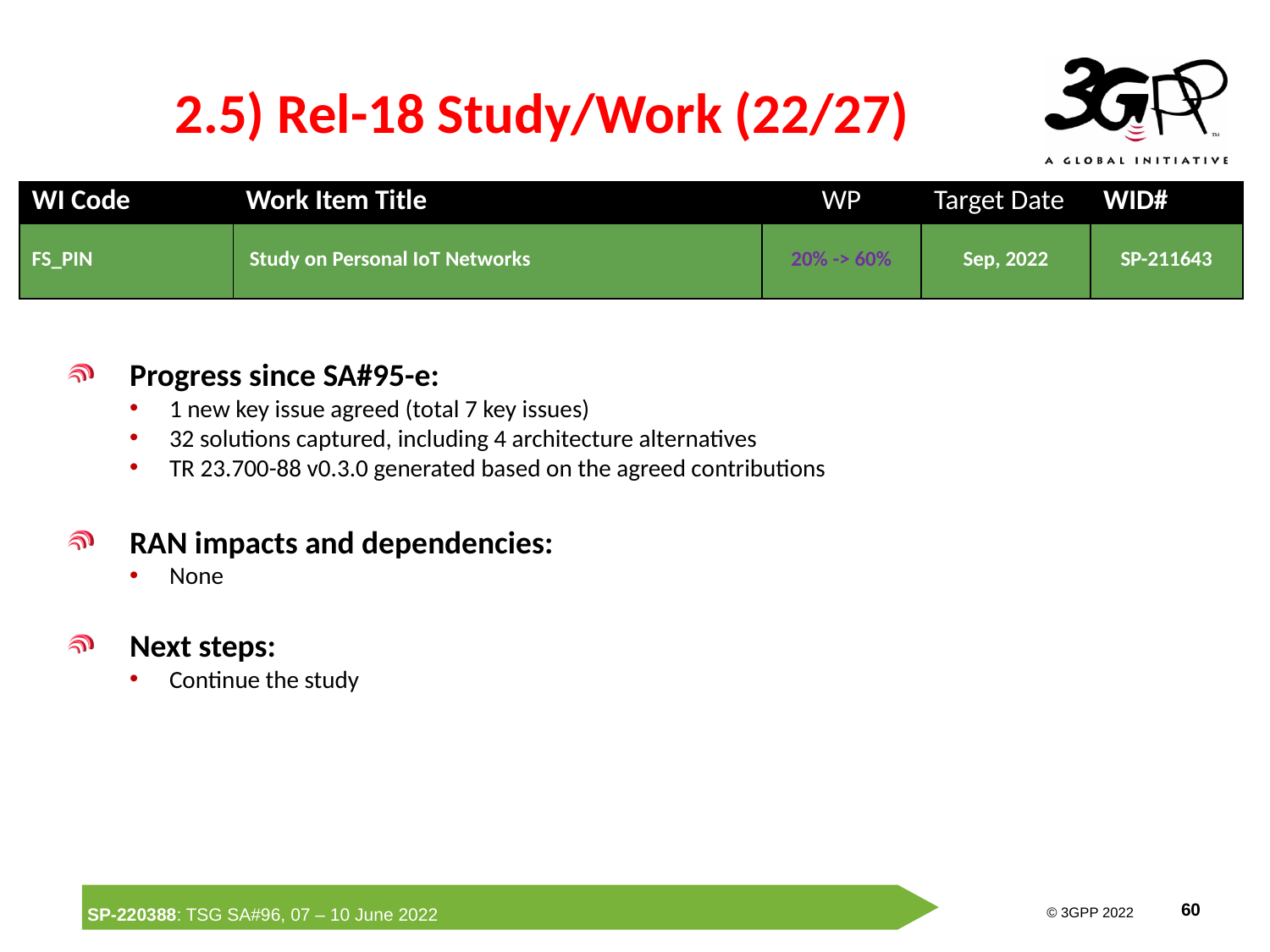

# 2.5) Rel-18 Study/Work (22/27)
| WI Code | Work Item Title | WP | Target Date | WID# |
| --- | --- | --- | --- | --- |
| FS\_PIN | Study on Personal IoT Networks | 20% -> 60% | Sep, 2022 | SP-211643 |
Progress since SA#95-e:
1 new key issue agreed (total 7 key issues)
32 solutions captured, including 4 architecture alternatives
TR 23.700-88 v0.3.0 generated based on the agreed contributions

RAN impacts and dependencies:
None

Next steps:
Continue the study